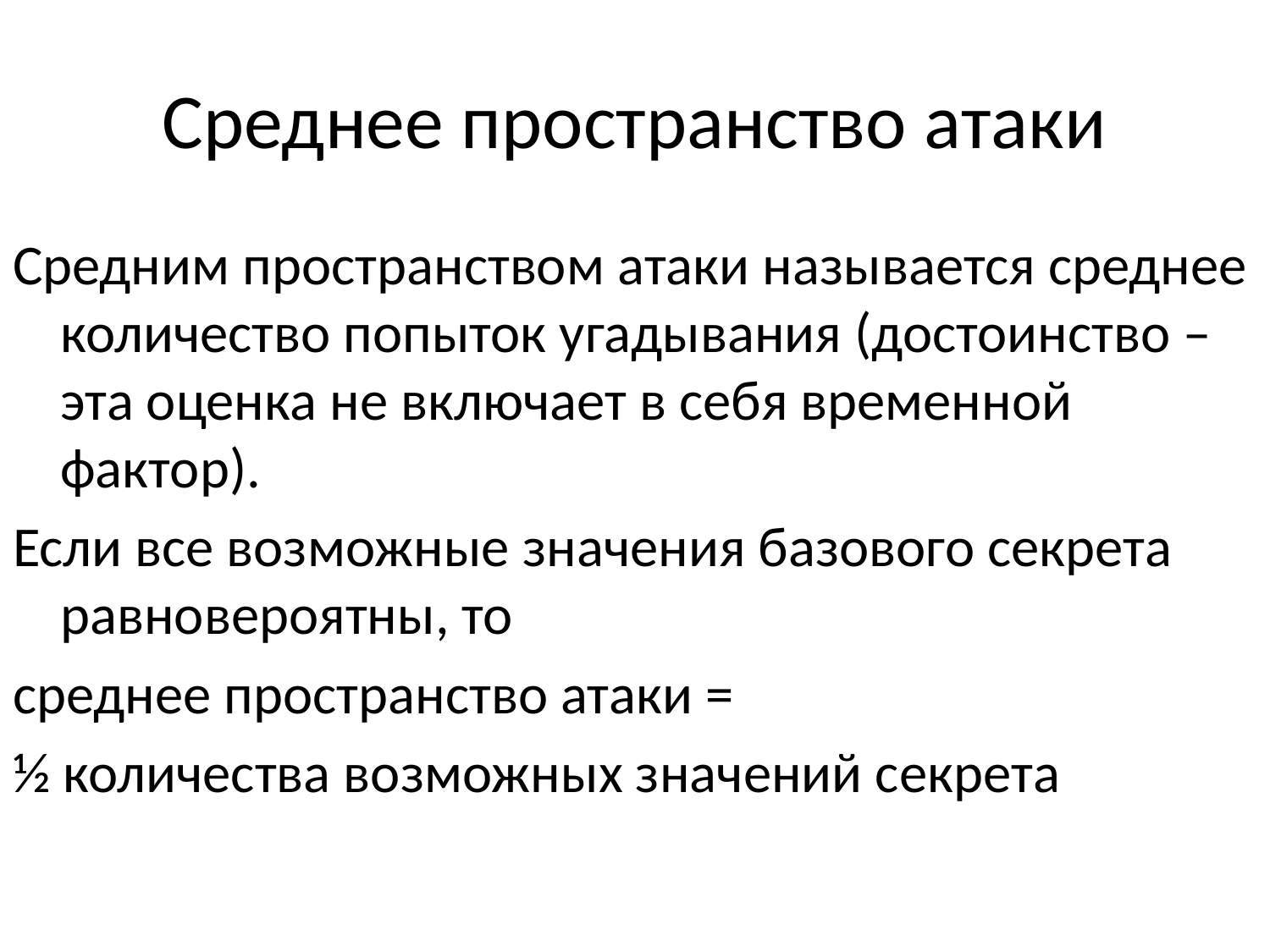

# Среднее пространство атаки
Средним пространством атаки называется среднее количество попыток угадывания (достоинство – эта оценка не включает в себя временной фактор).
Если все возможные значения базового секрета равновероятны, то
среднее пространство атаки =
½ количества возможных значений секрета